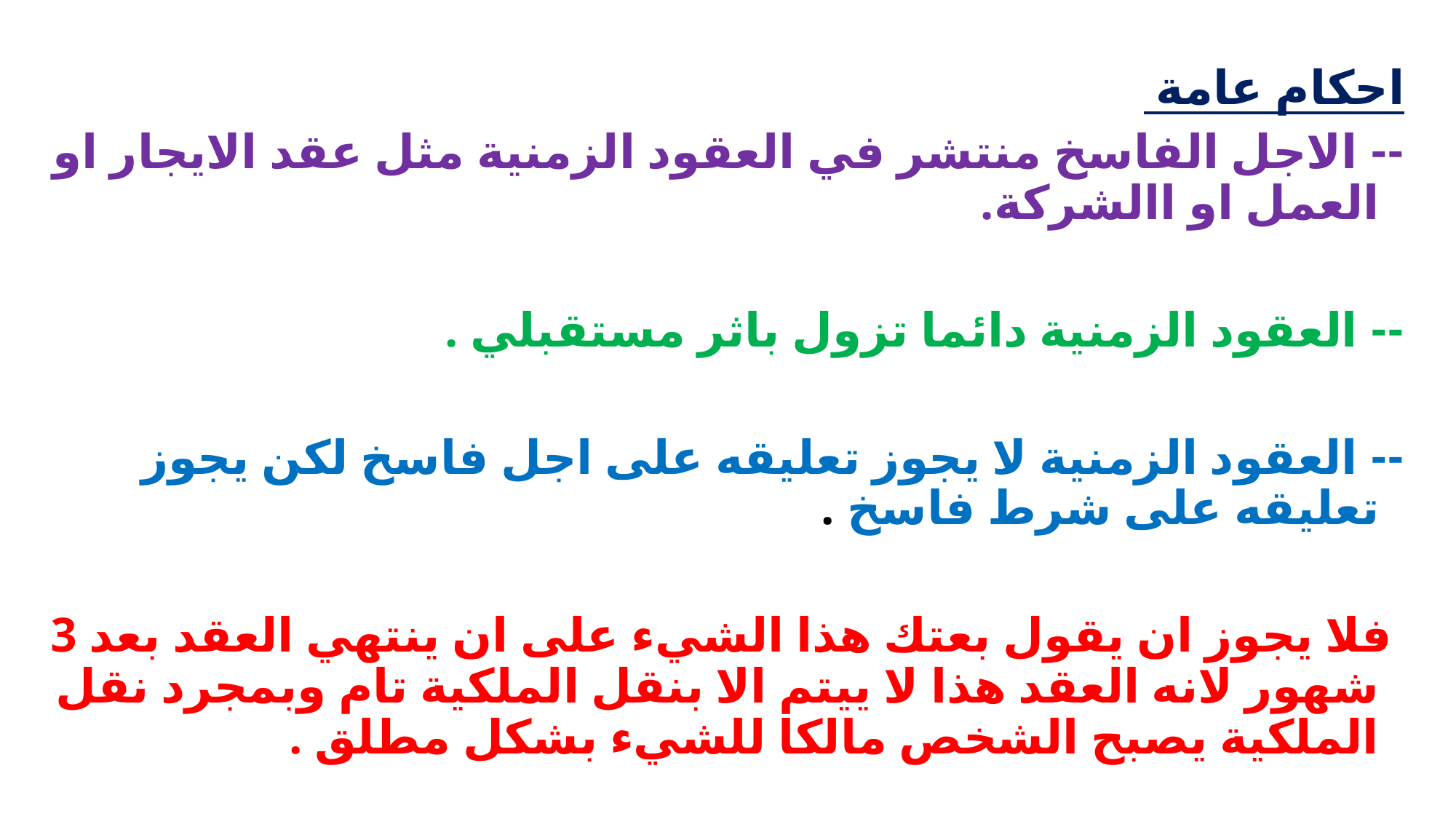

احكام عامة
-- الاجل الفاسخ منتشر في العقود الزمنية مثل عقد الايجار او العمل او االشركة.

-- العقود الزمنية دائما تزول باثر مستقبلي .

-- العقود الزمنية لا يجوز تعليقه على اجل فاسخ لكن يجوز تعليقه على شرط فاسخ .

 فلا يجوز ان يقول بعتك هذا الشيء على ان ينتهي العقد بعد 3 شهور لانه العقد هذا لا ييتم الا بنقل الملكية تام وبمجرد نقل الملكية يصبح الشخص مالكا للشيء بشكل مطلق .